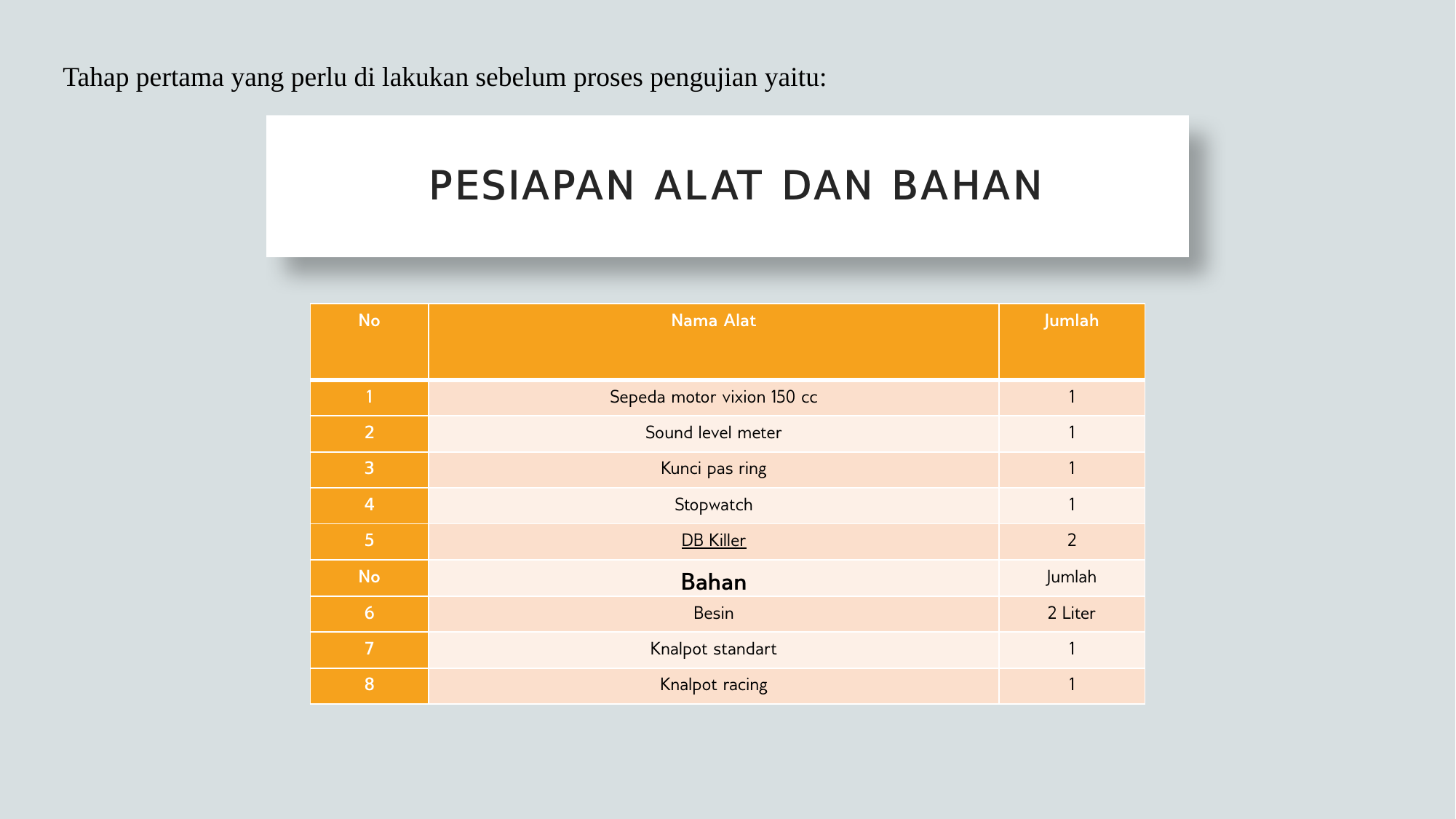

Tahap pertama yang perlu di lakukan sebelum proses pengujian yaitu:
# Pesiapan Alat dan Bahan
| No | Nama Alat | Jumlah |
| --- | --- | --- |
| 1 | Sepeda motor vixion 150 cc | 1 |
| 2 | Sound level meter | 1 |
| 3 | Kunci pas ring | 1 |
| 4 | Stopwatch | 1 |
| 5 | DB Killer | 2 |
| No | Bahan | Jumlah |
| 6 | Besin | 2 Liter |
| 7 | Knalpot standart | 1 |
| 8 | Knalpot racing | 1 |